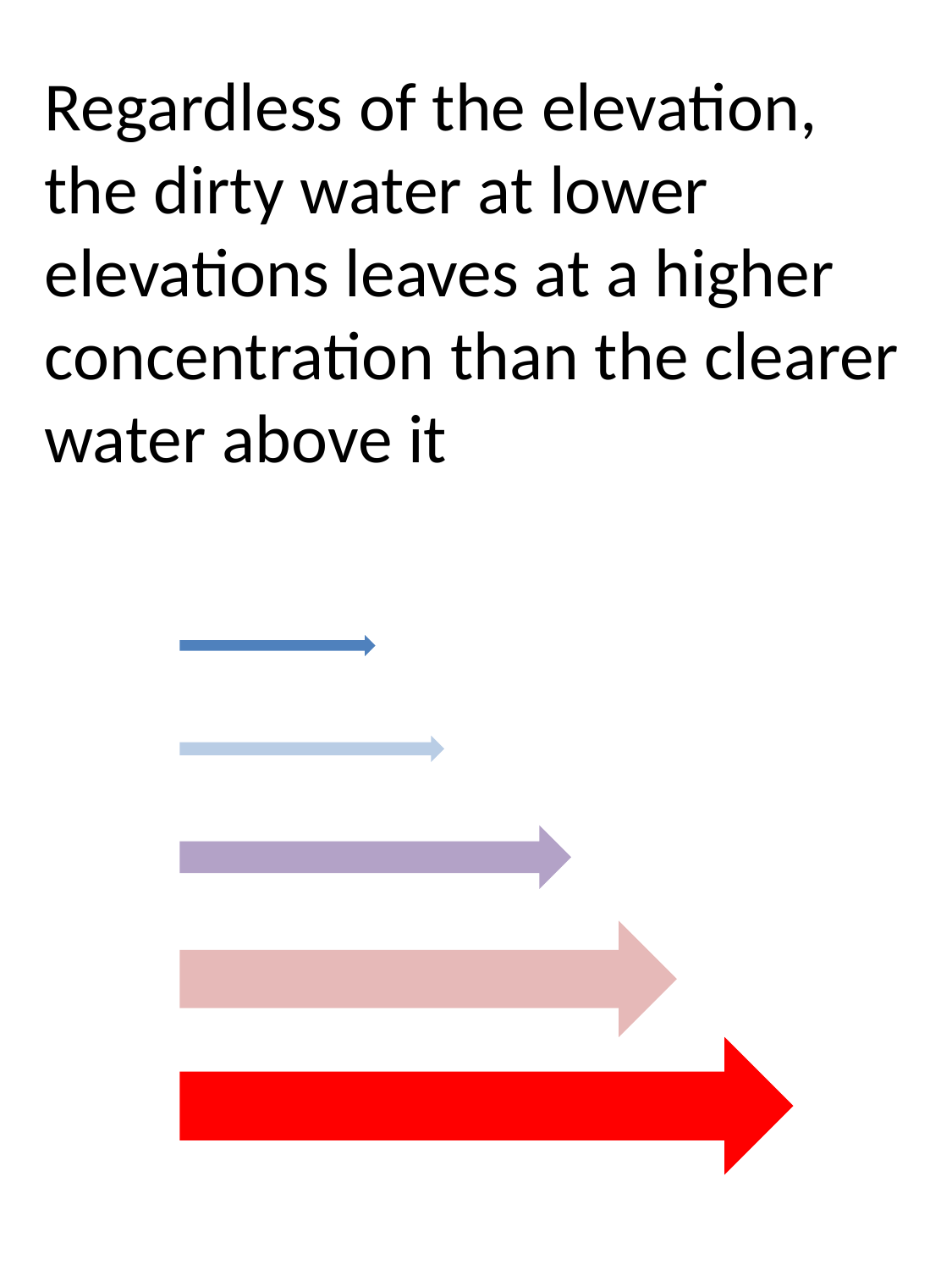

# Regardless of the elevation, the dirty water at lower elevations leaves at a higher concentration than the clearer water above it